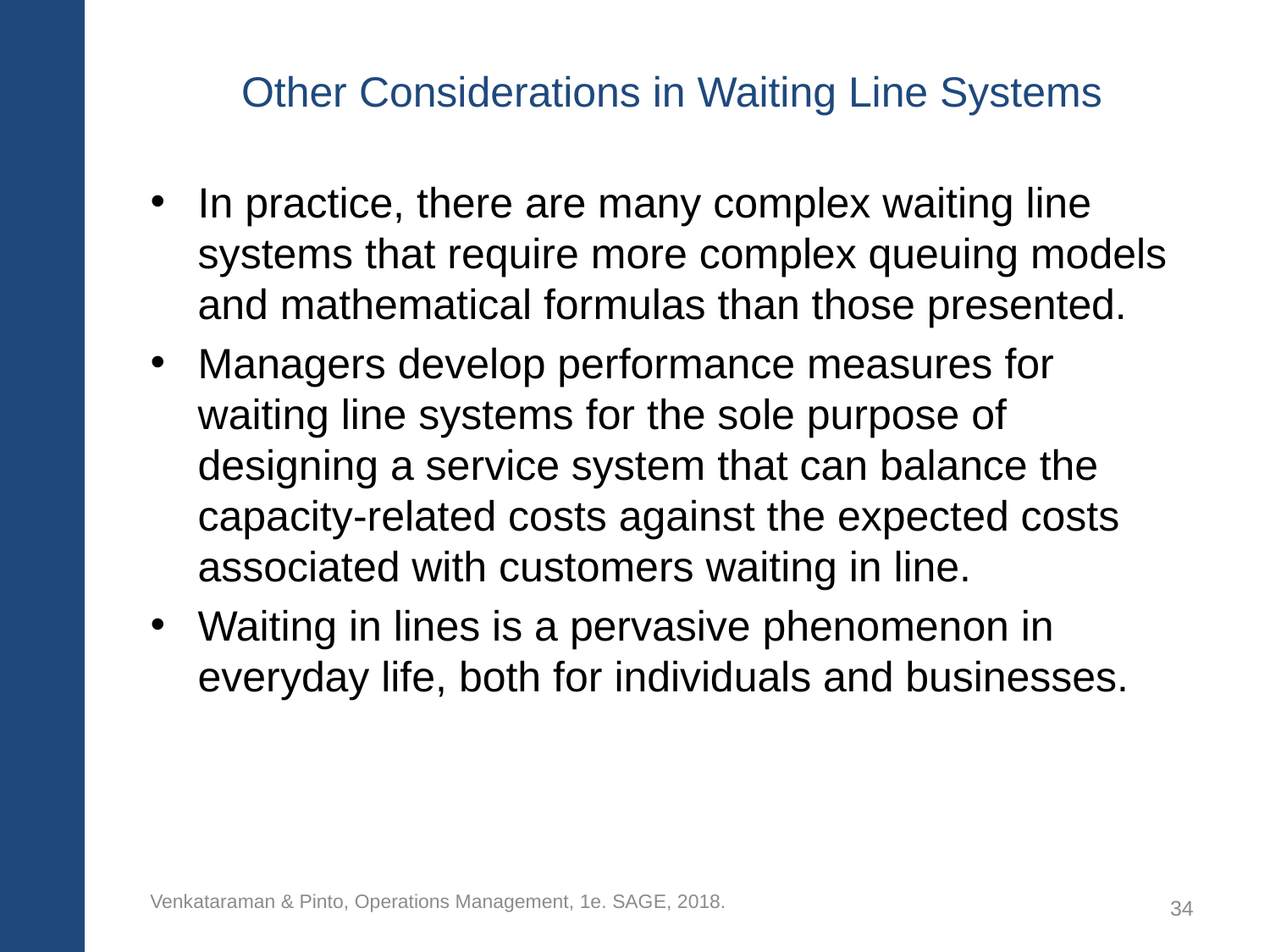

# Other Considerations in Waiting Line Systems
In practice, there are many complex waiting line systems that require more complex queuing models and mathematical formulas than those presented.
Managers develop performance measures for waiting line systems for the sole purpose of designing a service system that can balance the capacity-related costs against the expected costs associated with customers waiting in line.
Waiting in lines is a pervasive phenomenon in everyday life, both for individuals and businesses.

Venkataraman & Pinto, Operations Management, 1e. SAGE, 2018.
34